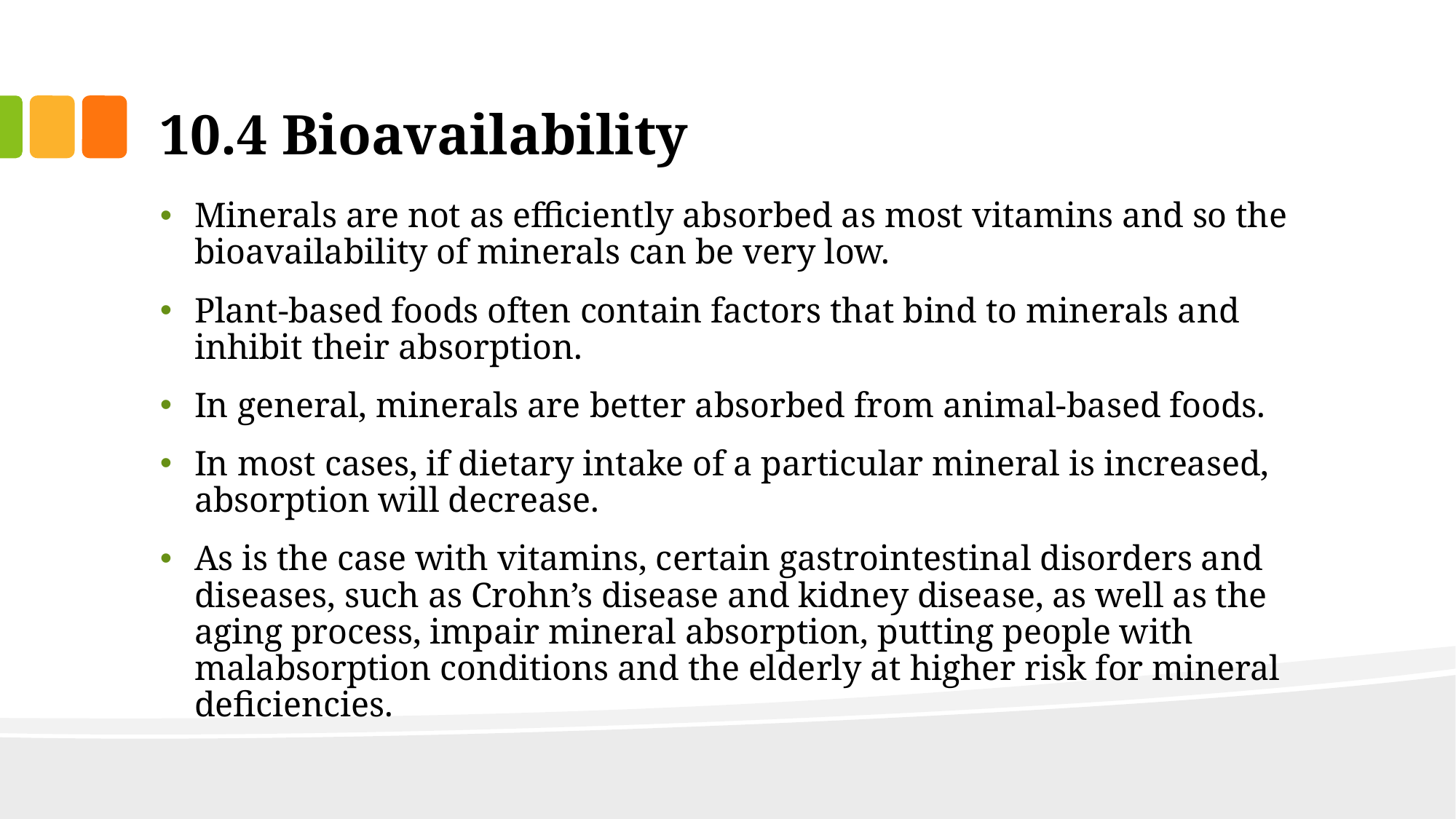

# 10.4 Bioavailability
Minerals are not as efficiently absorbed as most vitamins and so the bioavailability of minerals can be very low.
Plant-based foods often contain factors that bind to minerals and inhibit their absorption.
In general, minerals are better absorbed from animal-based foods.
In most cases, if dietary intake of a particular mineral is increased, absorption will decrease.
As is the case with vitamins, certain gastrointestinal disorders and diseases, such as Crohn’s disease and kidney disease, as well as the aging process, impair mineral absorption, putting people with malabsorption conditions and the elderly at higher risk for mineral deficiencies.